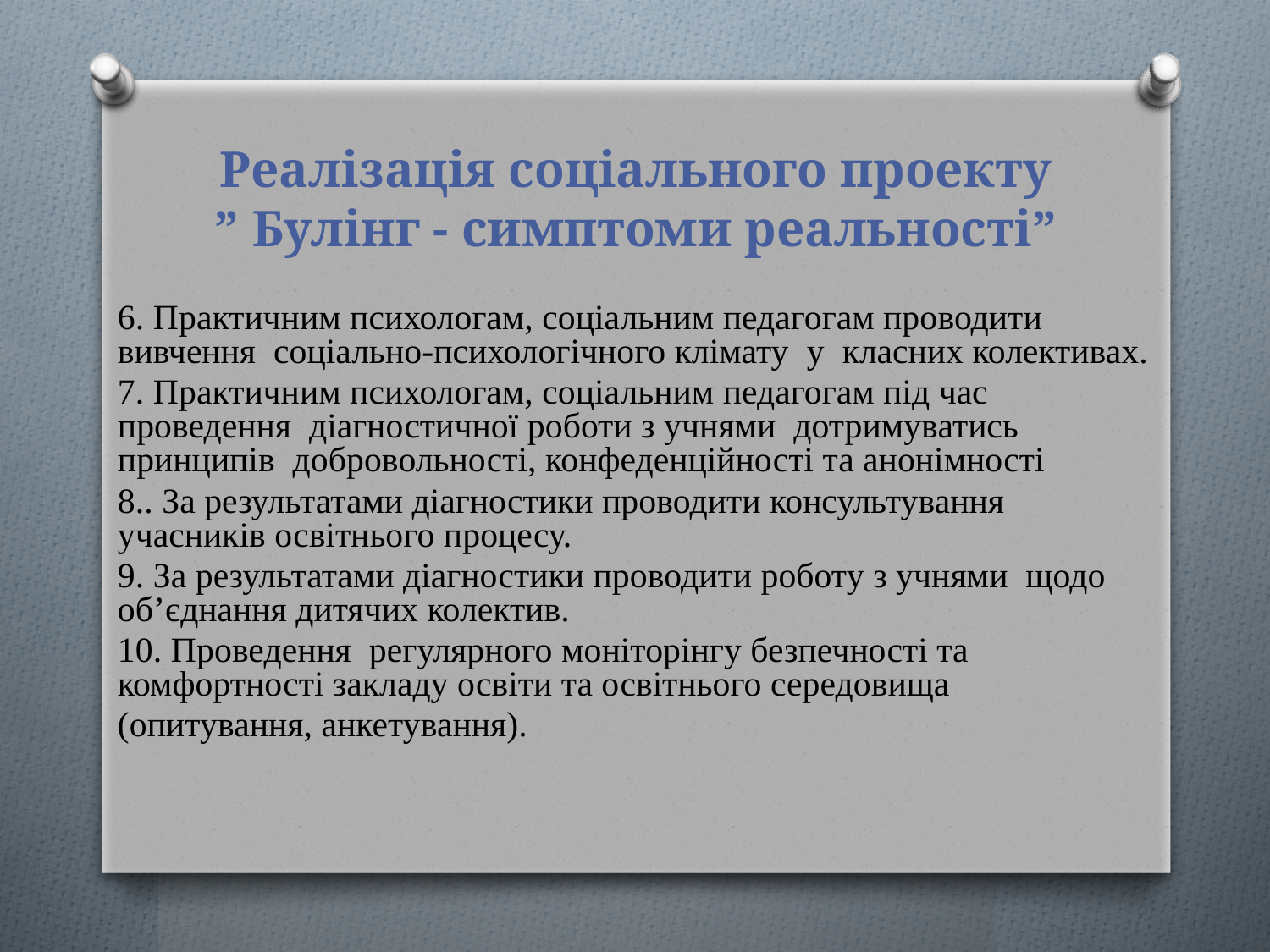

# Реалізація соціального проекту ” Булінг - симптоми реальності”
6. Практичним психологам, соціальним педагогам проводити  вивчення  соціально-психологічного клімату  у  класних колективах.
7. Практичним психологам, соціальним педагогам під час проведення  діагностичної роботи з учнями  дотримуватись принципів  добровольності, конфеденційності та анонімності
8.. За результатами діагностики проводити консультування  учасників освітнього процесу.
9. За результатами діагностики проводити роботу з учнями  щодо  об’єднання дитячих колектив.
10. Проведення  регулярного моніторінгу безпечності та комфортності закладу освіти та освітнього середовища
(опитування, анкетування).